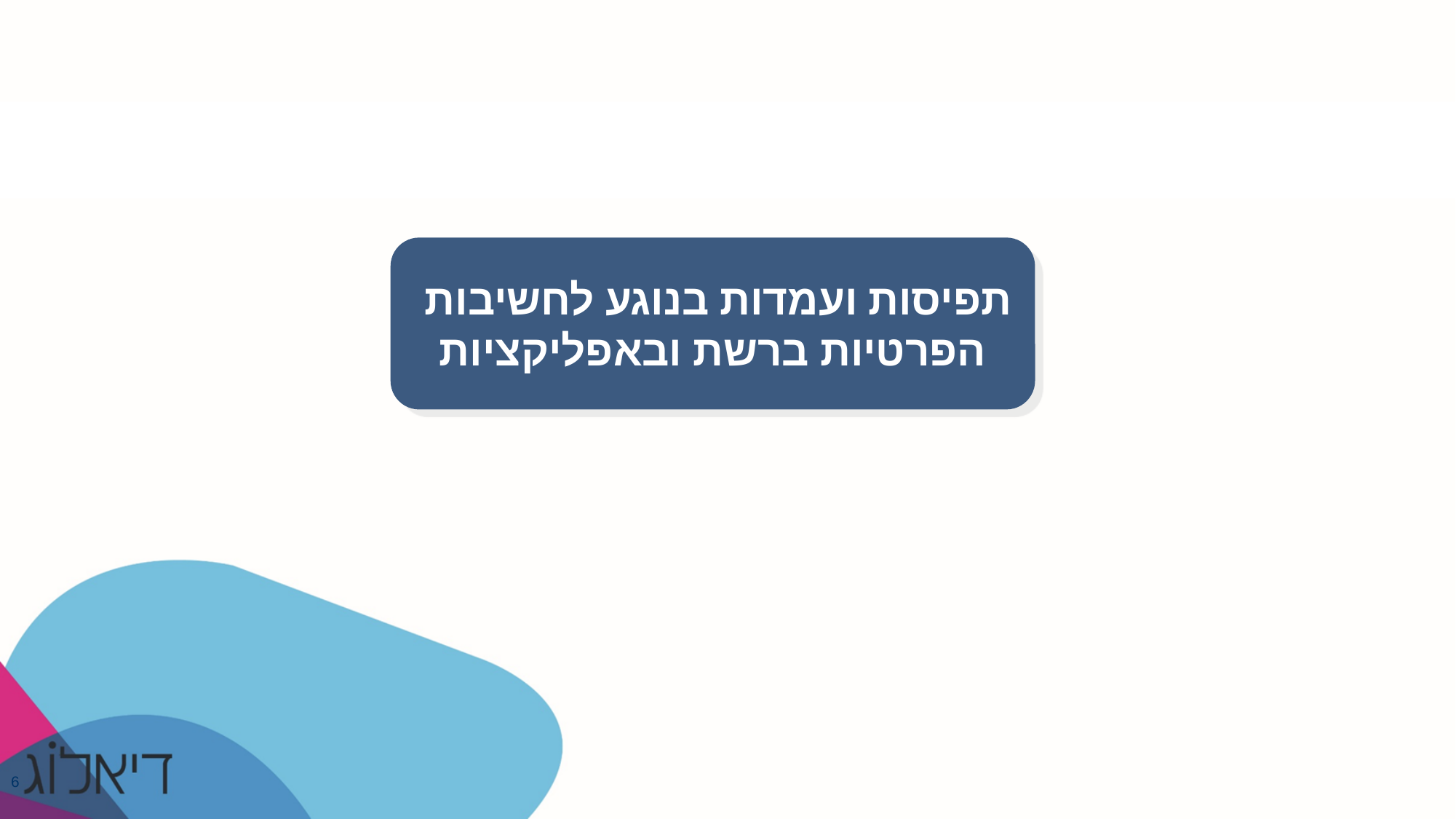

תפיסות ועמדות בנוגע לחשיבות
הפרטיות ברשת ובאפליקציות
6